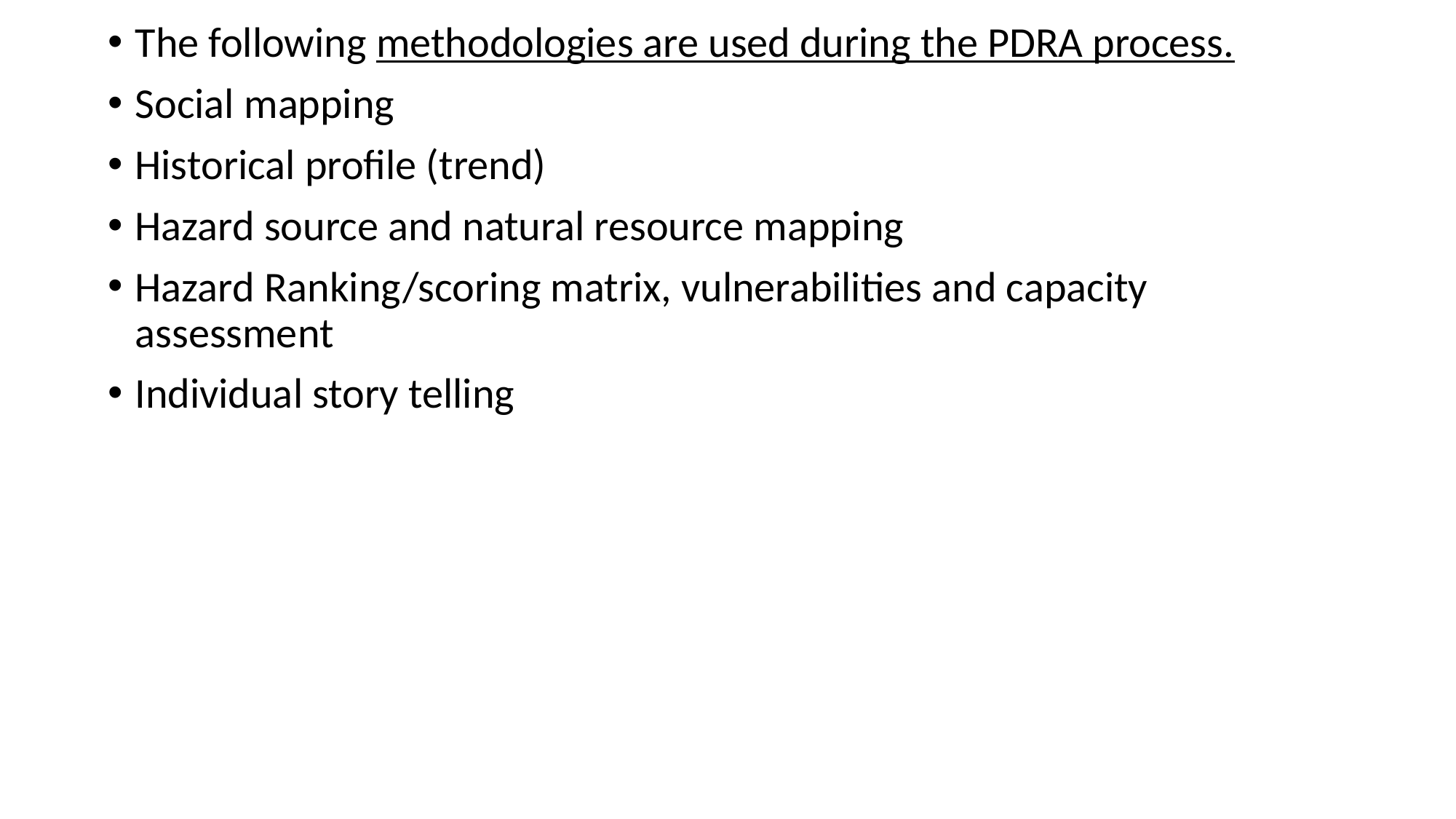

The following methodologies are used during the PDRA process.
Social mapping
Historical profile (trend)
Hazard source and natural resource mapping
Hazard Ranking/scoring matrix, vulnerabilities and capacity assessment
Individual story telling